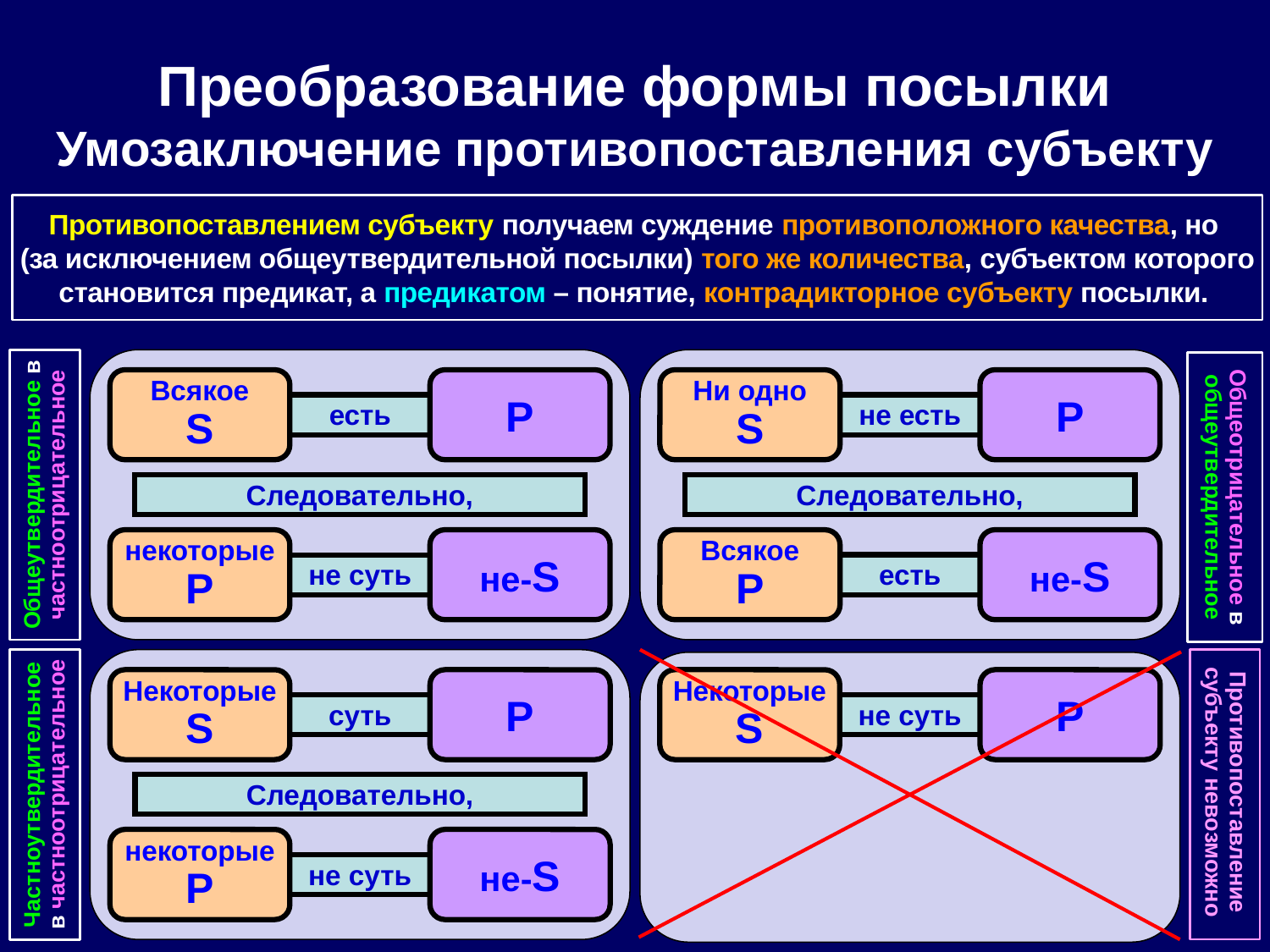

Преобразование формы посылки
Умозаключение противопоставления субъекту
Противопоставлением субъекту получаем суждение противоположного качества, но
(за исключением общеутвердительной посылки) того же количества, субъектом которого становится предикат, а предикатом – понятие, контрадикторное субъекту посылки.

Всякое
S
P
Ни одно
S
P
есть
не есть
Общеутвердительное в частноотрицательное
Общеотрицательное в общеутвердительное
Следовательно,
Следовательно,
некоторые
P
не-S
Всякое
P
не-S
есть
не суть

Некоторые
S
P
Некоторые
S
P
суть
не суть
Частноутвердительное
в частноотрицательное
Противопоставление субъекту невозможно
Следовательно,
некоторые
P
не-S
не суть